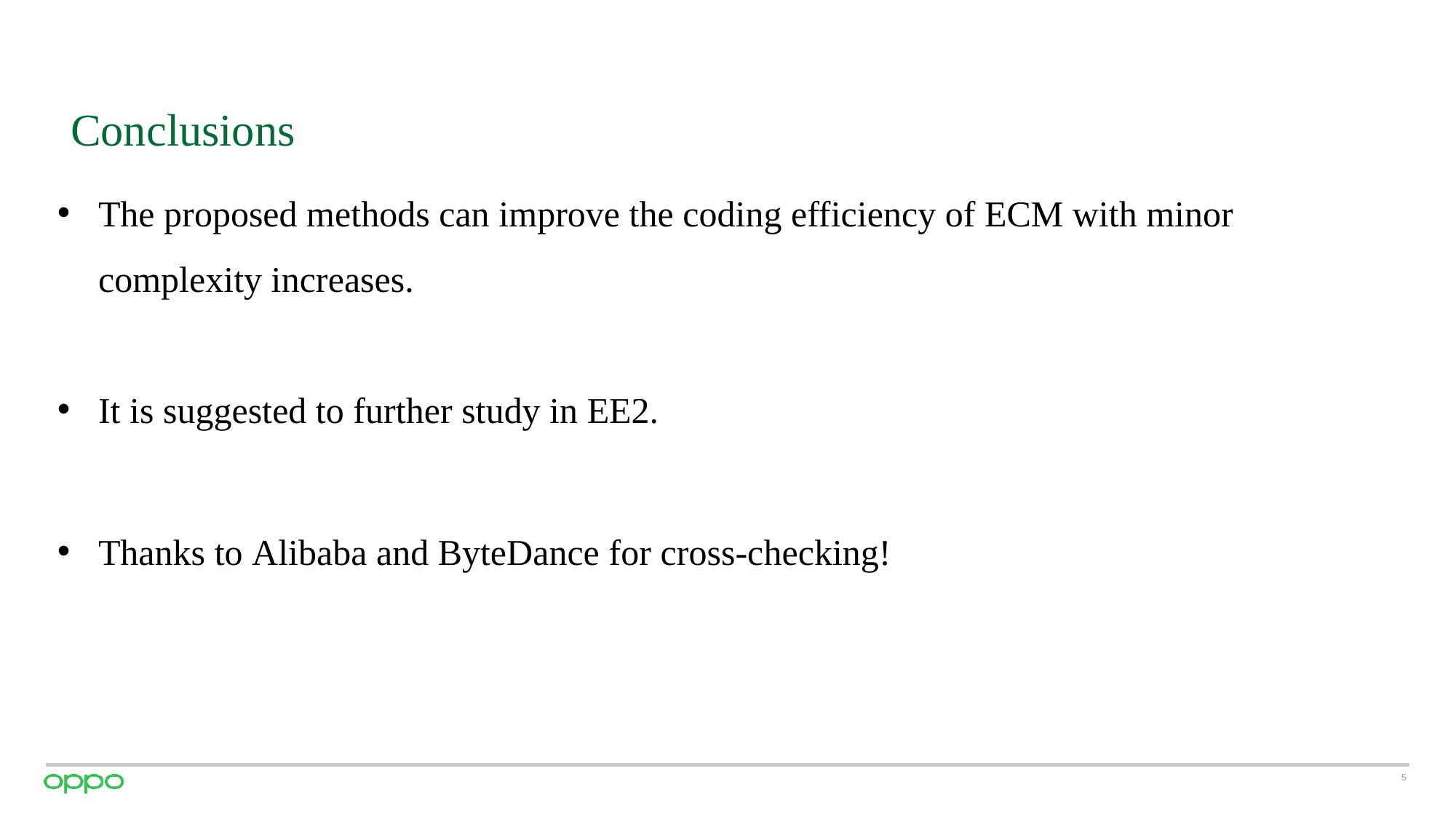

# Conclusions
The proposed methods can improve the coding efficiency of ECM with minor complexity increases.

It is suggested to further study in EE2.

Thanks to Alibaba and ByteDance for cross-checking!